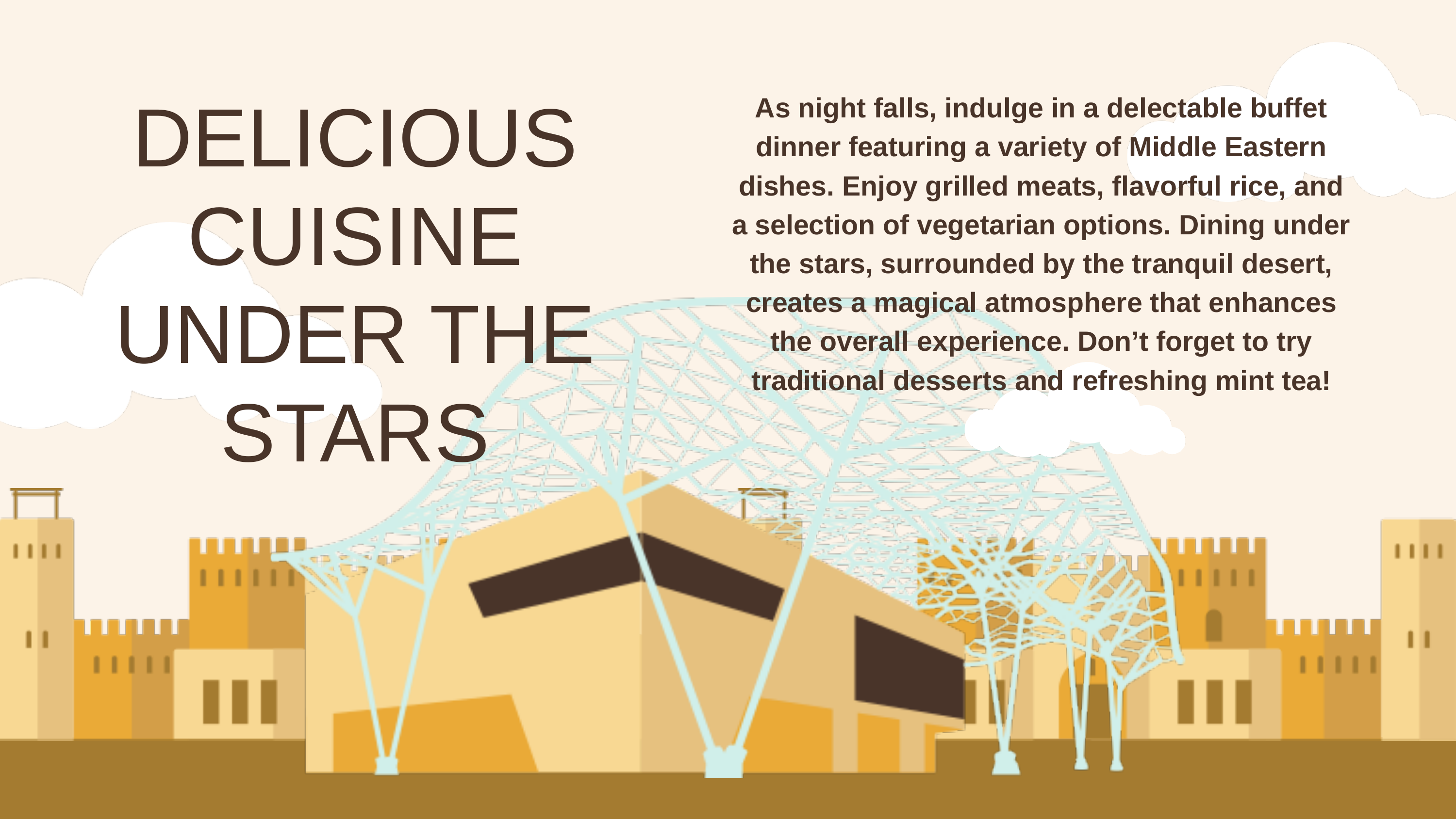

As night falls, indulge in a delectable buffet dinner featuring a variety of Middle Eastern dishes. Enjoy grilled meats, flavorful rice, and a selection of vegetarian options. Dining under the stars, surrounded by the tranquil desert, creates a magical atmosphere that enhances the overall experience. Don’t forget to try traditional desserts and refreshing mint tea!
DELICIOUS CUISINE UNDER THE STARS